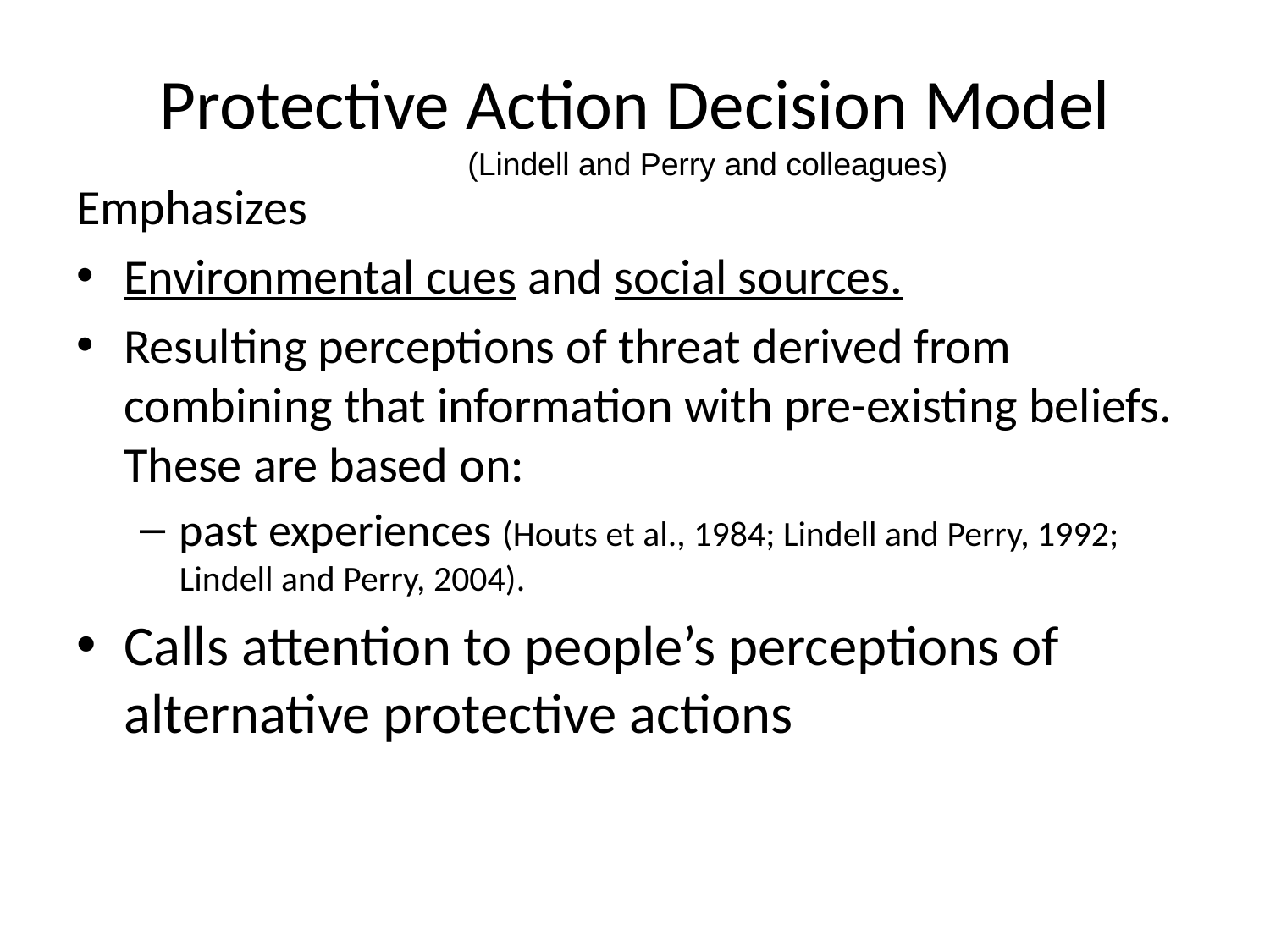

# Protective Action Decision Model
(Lindell and Perry and colleagues)
Emphasizes
Environmental cues and social sources.
Resulting perceptions of threat derived from combining that information with pre-existing beliefs. These are based on:
past experiences (Houts et al., 1984; Lindell and Perry, 1992; Lindell and Perry, 2004).
Calls attention to people’s perceptions of alternative protective actions